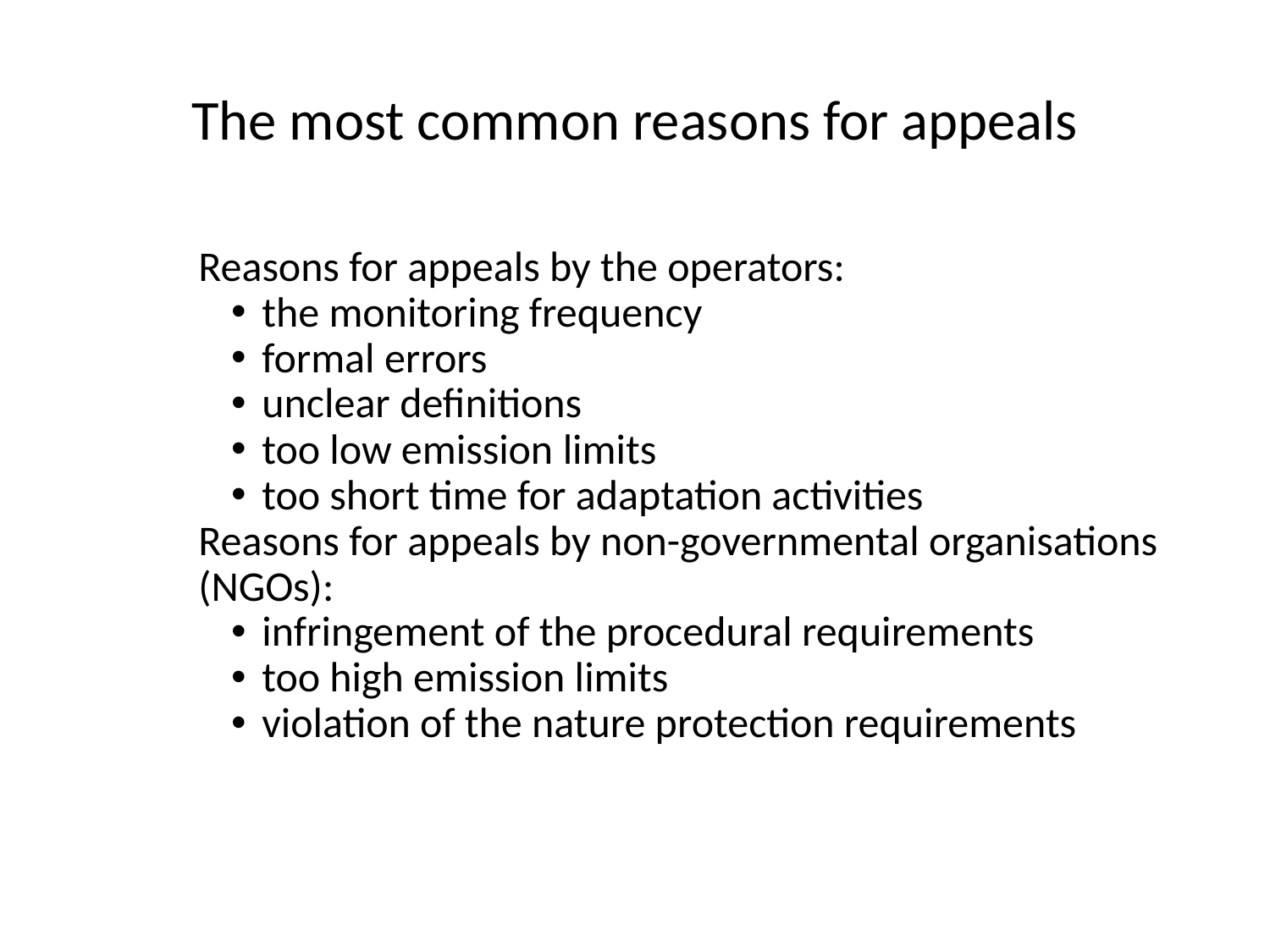

# The most common reasons for appeals

Reasons for appeals by the operators:
the monitoring frequency
formal errors
unclear definitions
too low emission limits
too short time for adaptation activities
Reasons for appeals by non-governmental organisations (NGOs):
infringement of the procedural requirements
too high emission limits
violation of the nature protection requirements